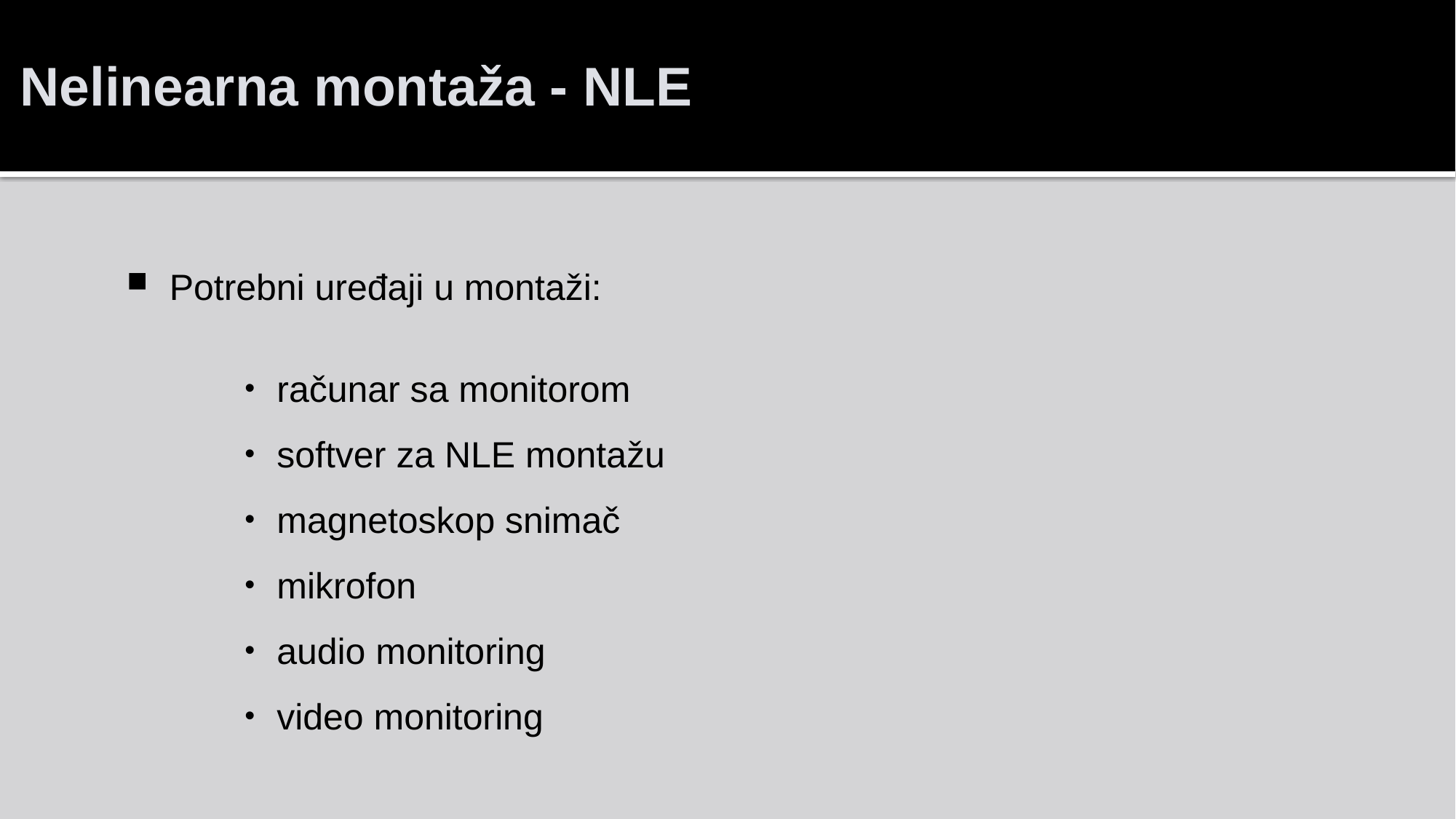

# Nelinearna montaža - NLE

Potrebni uređaji u montaži:

računar sa monitorom
softver za NLE montažu
magnetoskop snimač
mikrofon
audio monitoring
video monitoring